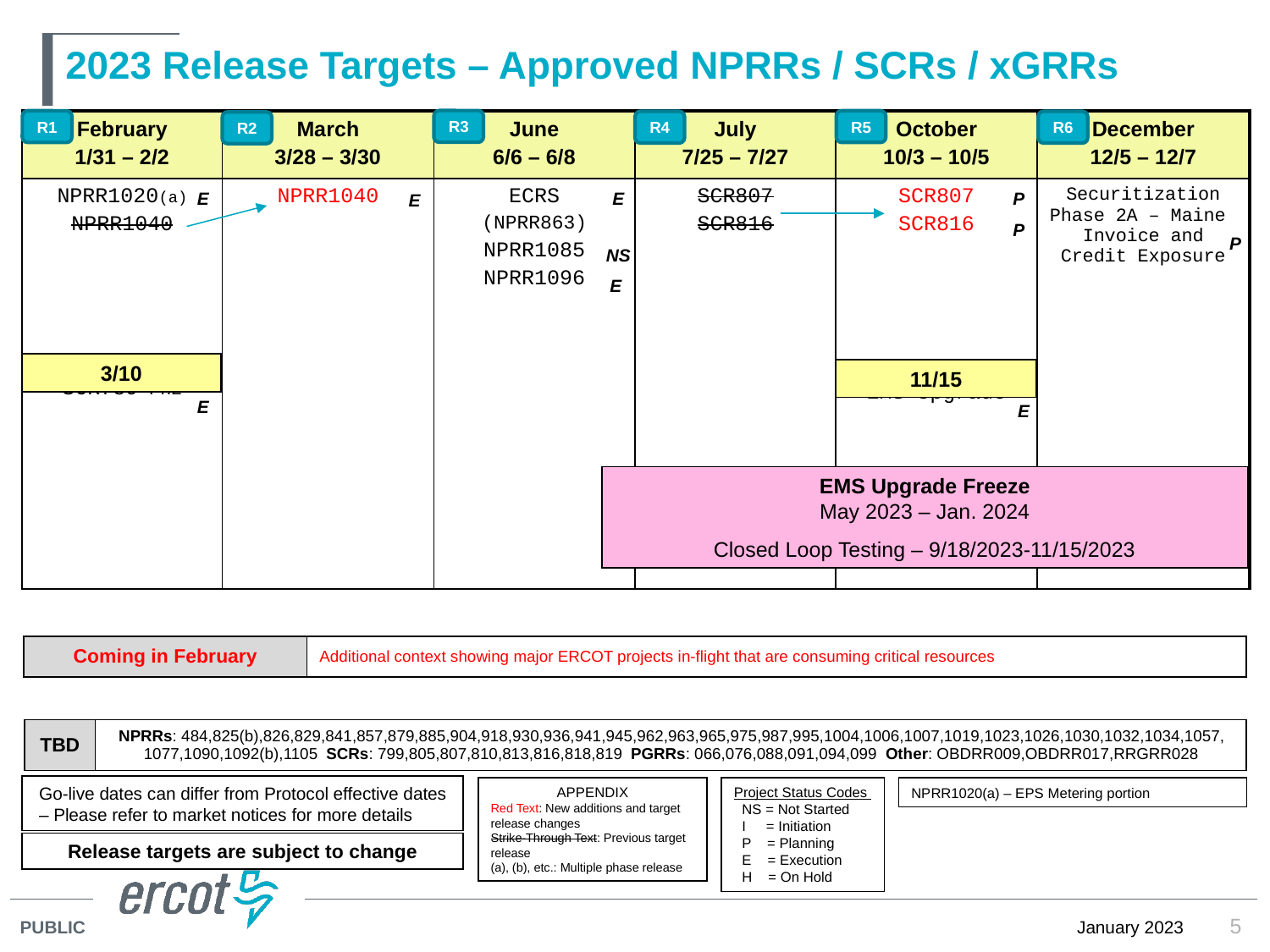

# 2023 Release Targets – Approved NPRRs / SCRs / xGRRs
R3
R5
R1
| February 1/31 – 2/2 | March 3/28 – 3/30 | June 6/6 – 6/8 | July 7/25 – 7/27 | October 10/3 – 10/5 | December 12/5 – 12/7 |
| --- | --- | --- | --- | --- | --- |
| NPRR1020(a) NPRR1040 SCR789 Ph2 | NPRR1040 | ECRS (NPRR863) NPRR1085 NPRR1096 | SCR807 SCR816 | SCR807 SCR816 EMS Upgrade | Securitization Phase 2A – Maine Invoice and Credit Exposure |
R4
R6
R2

E
P

P

E

NS

E

E

E
E

P

3/10
11/15
EMS Upgrade Freeze
May 2023 – Jan. 2024

Closed Loop Testing – 9/18/2023-11/15/2023
| Coming in February | Additional context showing major ERCOT projects in-flight that are consuming critical resources |
| --- | --- |
| TBD | NPRRs: 484,825(b),826,829,841,857,879,885,904,918,930,936,941,945,962,963,965,975,987,995,1004,1006,1007,1019,1023,1026,1030,1032,1034,1057, 1077,1090,1092(b),1105 SCRs: 799,805,807,810,813,816,818,819 PGRRs: 066,076,088,091,094,099 Other: OBDRR009,OBDRR017,RRGRR028 |
| --- | --- |
Go-live dates can differ from Protocol effective dates – Please refer to market notices for more details
APPENDIX
Red Text: New additions and target release changes
Strike-Through Text: Previous target release
(a), (b), etc.: Multiple phase release
Project Status Codes
  NS = Not Started
  I     = Initiation
  P    = Planning
  E    = Execution
  H    = On Hold
NPRR1020(a) – EPS Metering portion
Release targets are subject to change
5